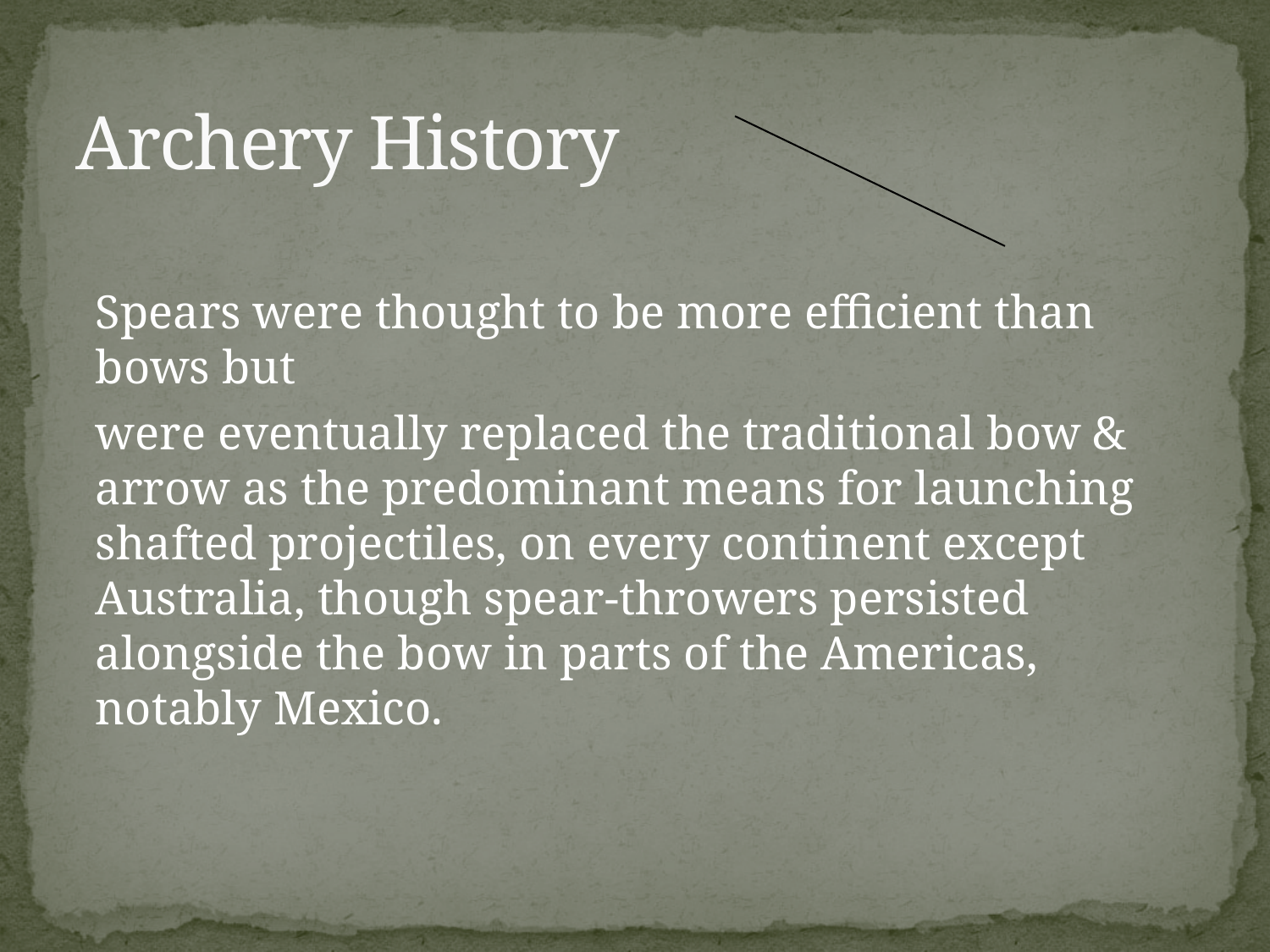

# Archery History

	Spears were thought to be more efficient than bows but
	were eventually replaced the traditional bow & arrow as the predominant means for launching shafted projectiles, on every continent except Australia, though spear-throwers persisted alongside the bow in parts of the Americas, notably Mexico.